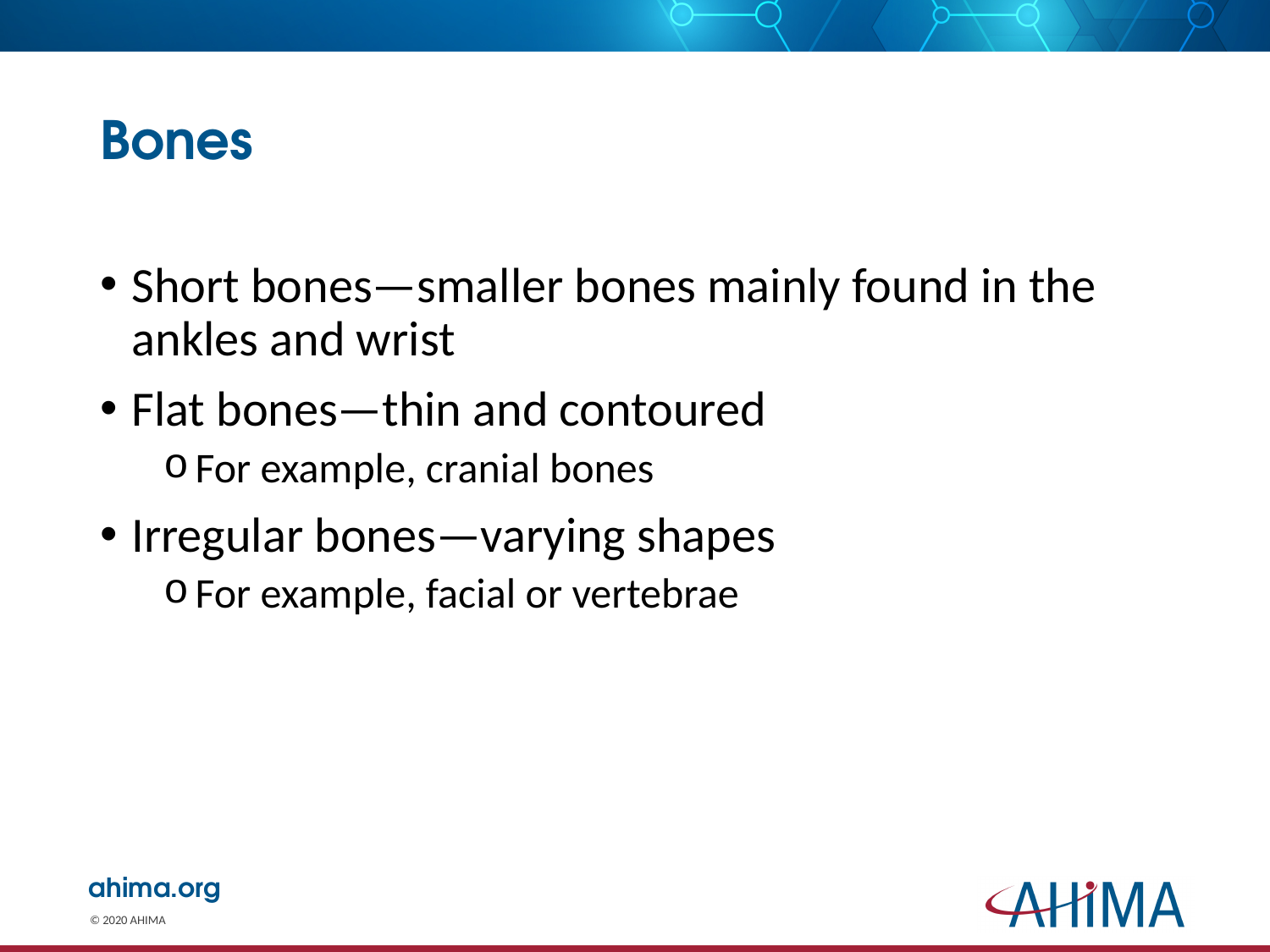

# Bones
Short bones—smaller bones mainly found in the ankles and wrist
Flat bones—thin and contoured
For example, cranial bones
Irregular bones—varying shapes
For example, facial or vertebrae